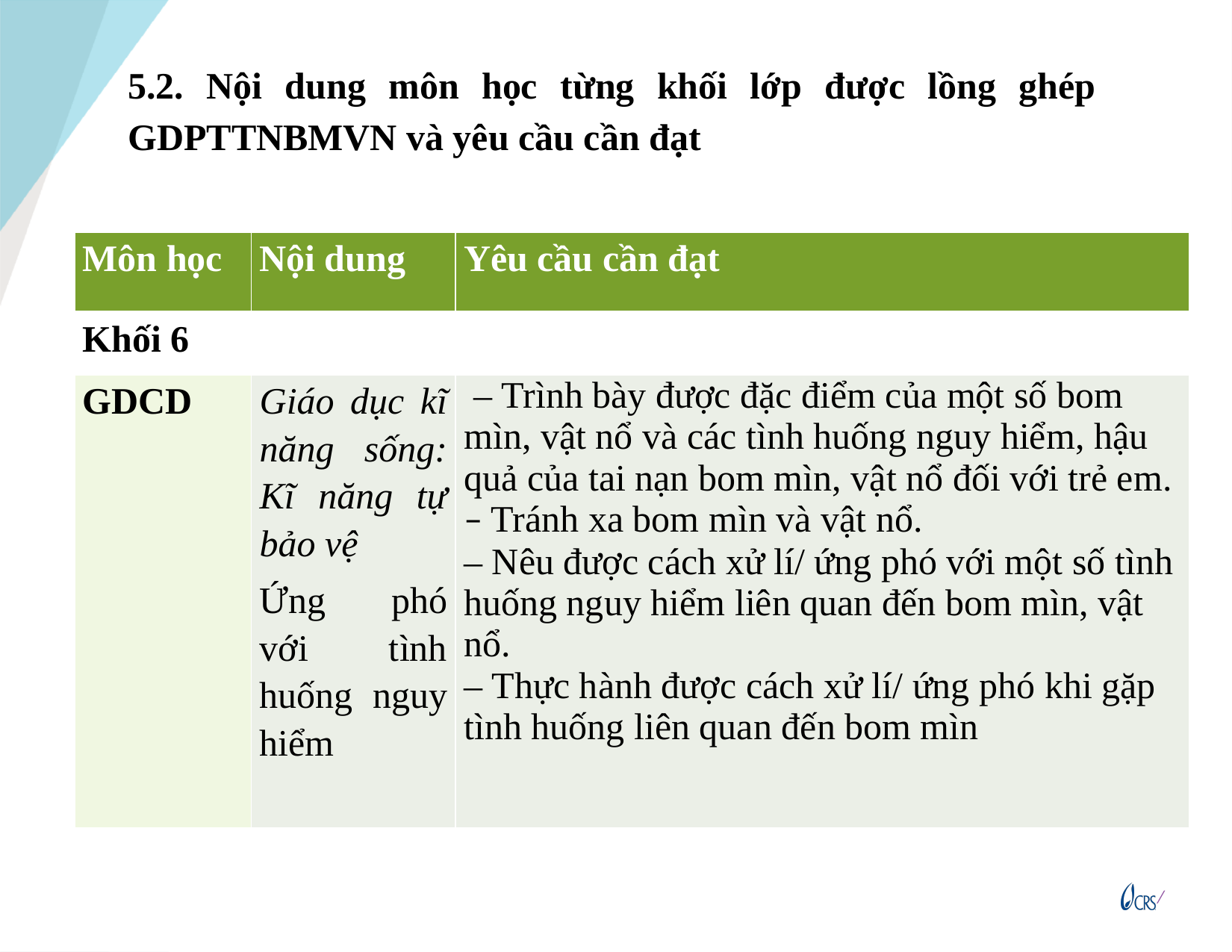

5.2. Nội dung môn học từng khối lớp được lồng ghép GDPTTNBMVN và yêu cầu cần đạt

| Môn học | Nội dung | Yêu cầu cần đạt |
| --- | --- | --- |
| Khối 6 |  |  |
| GDCD | Giáo dục kĩ năng sống: Kĩ năng tự bảo vệ Ứng phó với tình huống nguy hiểm | – Trình bày được đặc điểm của một số bom mìn, vật nổ và các tình huống nguy hiểm, hậu quả của tai nạn bom mìn, vật nổ đối với trẻ em. – Tránh xa bom mìn và vật nổ. – Nêu được cách xử lí/ ứng phó với một số tình huống nguy hiểm liên quan đến bom mìn, vật nổ. – Thực hành được cách xử lí/ ứng phó khi gặp tình huống liên quan đến bom mìn |
19